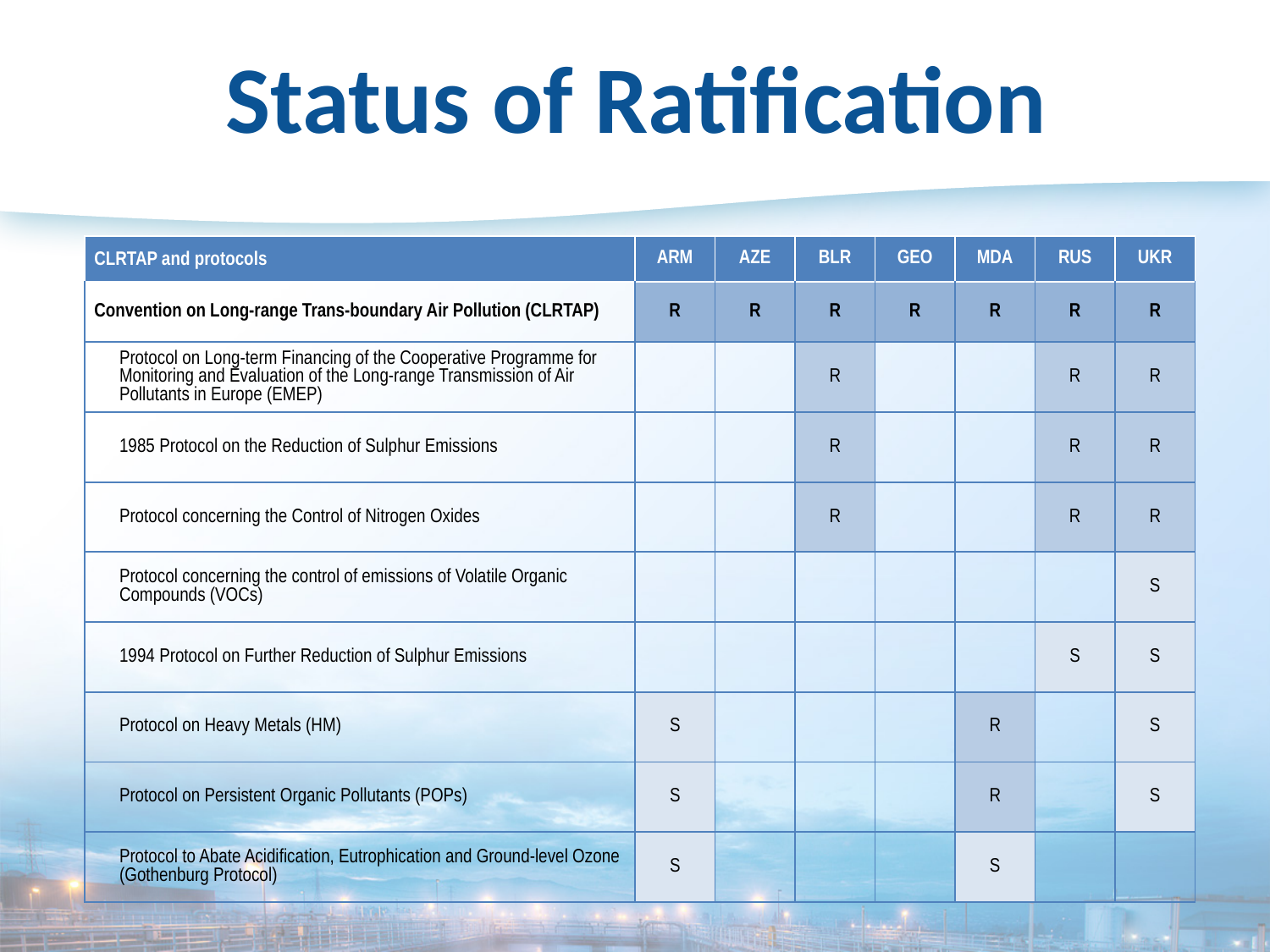

# Status of Ratification
| CLRTAP and protocols | ARM | AZE | BLR | GEO | MDA | RUS | UKR |
| --- | --- | --- | --- | --- | --- | --- | --- |
| Convention on Long-range Trans-boundary Air Pollution (CLRTAP) | R | R | R | R | R | R | R |
| Protocol on Long-term Financing of the Cooperative Programme for Monitoring and Evaluation of the Long-range Transmission of Air Pollutants in Europe (EMEP) |  |  | R |  |  | R | R |
| 1985 Protocol on the Reduction of Sulphur Emissions |  |  | R |  |  | R | R |
| Protocol concerning the Control of Nitrogen Oxides |  |  | R |  |  | R | R |
| Protocol concerning the control of emissions of Volatile Organic Compounds (VOCs) |  |  |  |  |  |  | S |
| 1994 Protocol on Further Reduction of Sulphur Emissions |  |  |  |  |  | S | S |
| Protocol on Heavy Metals (HM) | S |  |  |  | R |  | S |
| Protocol on Persistent Organic Pollutants (POPs) | S |  |  |  | R |  | S |
| Protocol to Abate Acidification, Eutrophication and Ground-level Ozone (Gothenburg Protocol) | S |  |  |  | S |  |  |